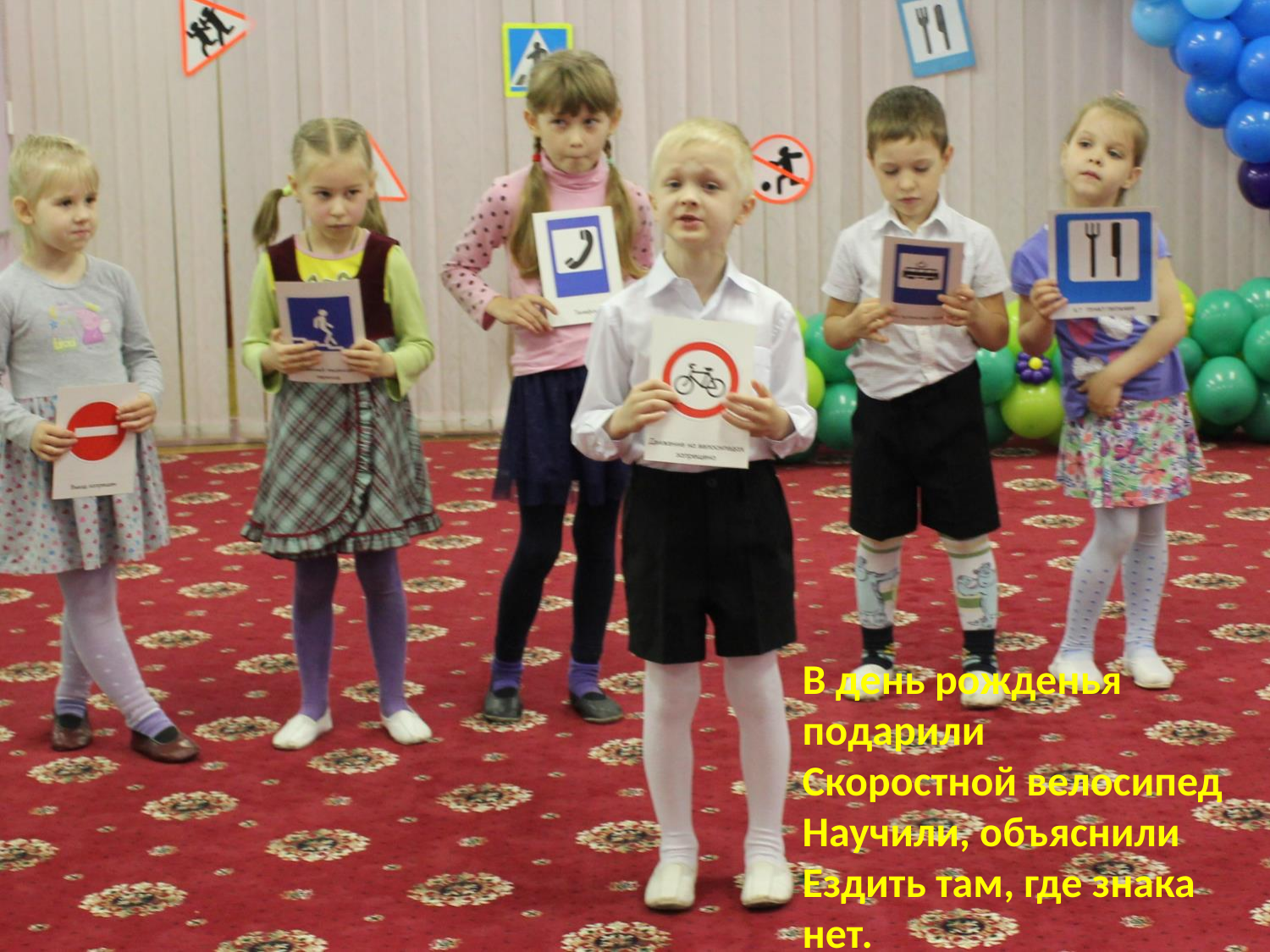

В день рожденья подарили
Скоростной велосипед
Научили, объяснили
Ездить там, где знака нет.